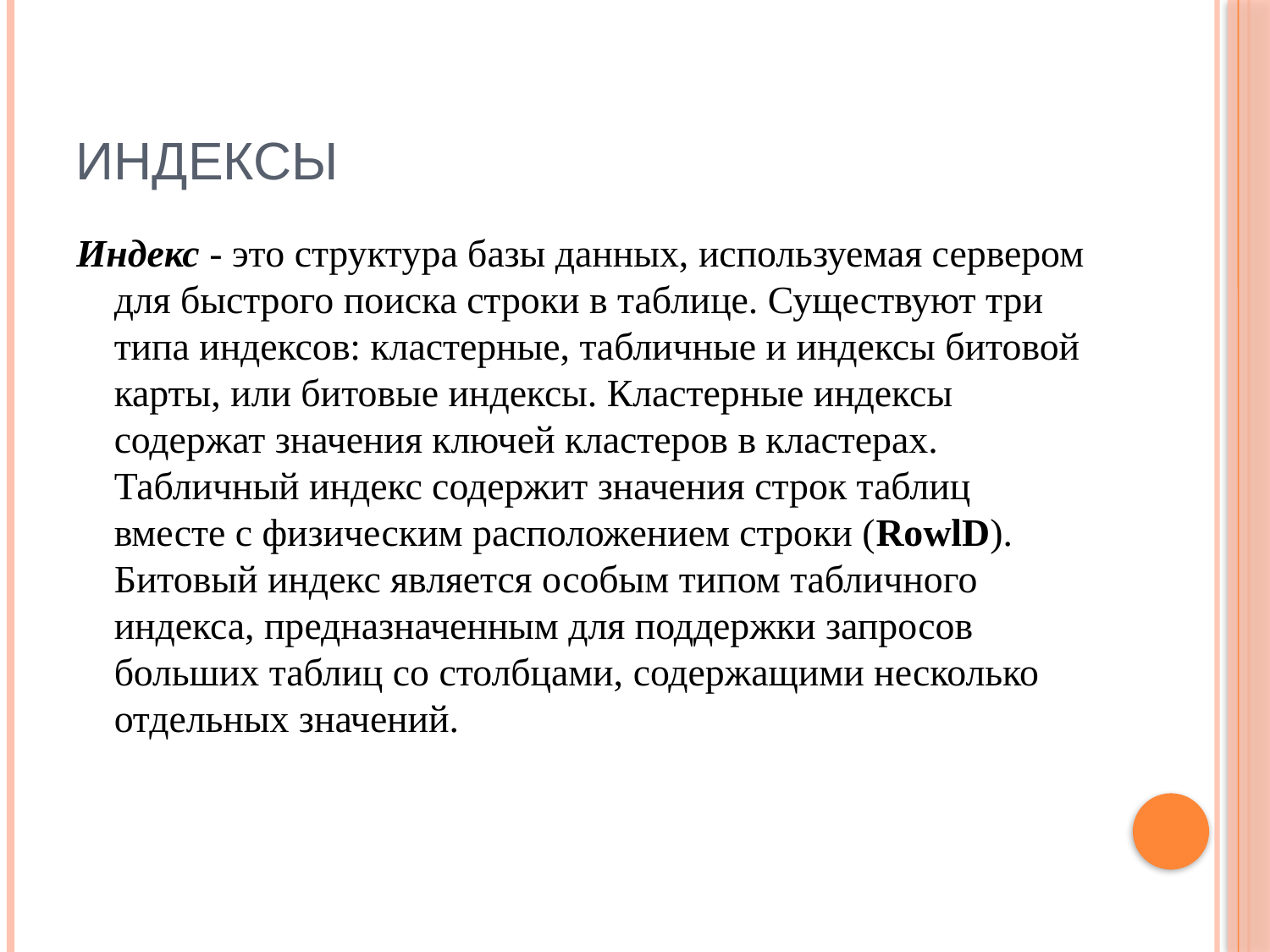

# Индексы
Индекс - это структура базы данных, используемая сервером для быстрого поиска строки в таблице. Существуют три типа индексов: кластерные, табличные и индексы битовой карты, или битовые индексы. Кластерные индексы содержат значения ключей кластеров в кластерах. Табличный индекс содержит значения строк таблиц вместе с физическим расположением строки (RowlD). Битовый индекс является особым типом табличного индекса, предназначенным для поддержки запросов больших таблиц со столбцами, содержащими несколько отдельных значений.